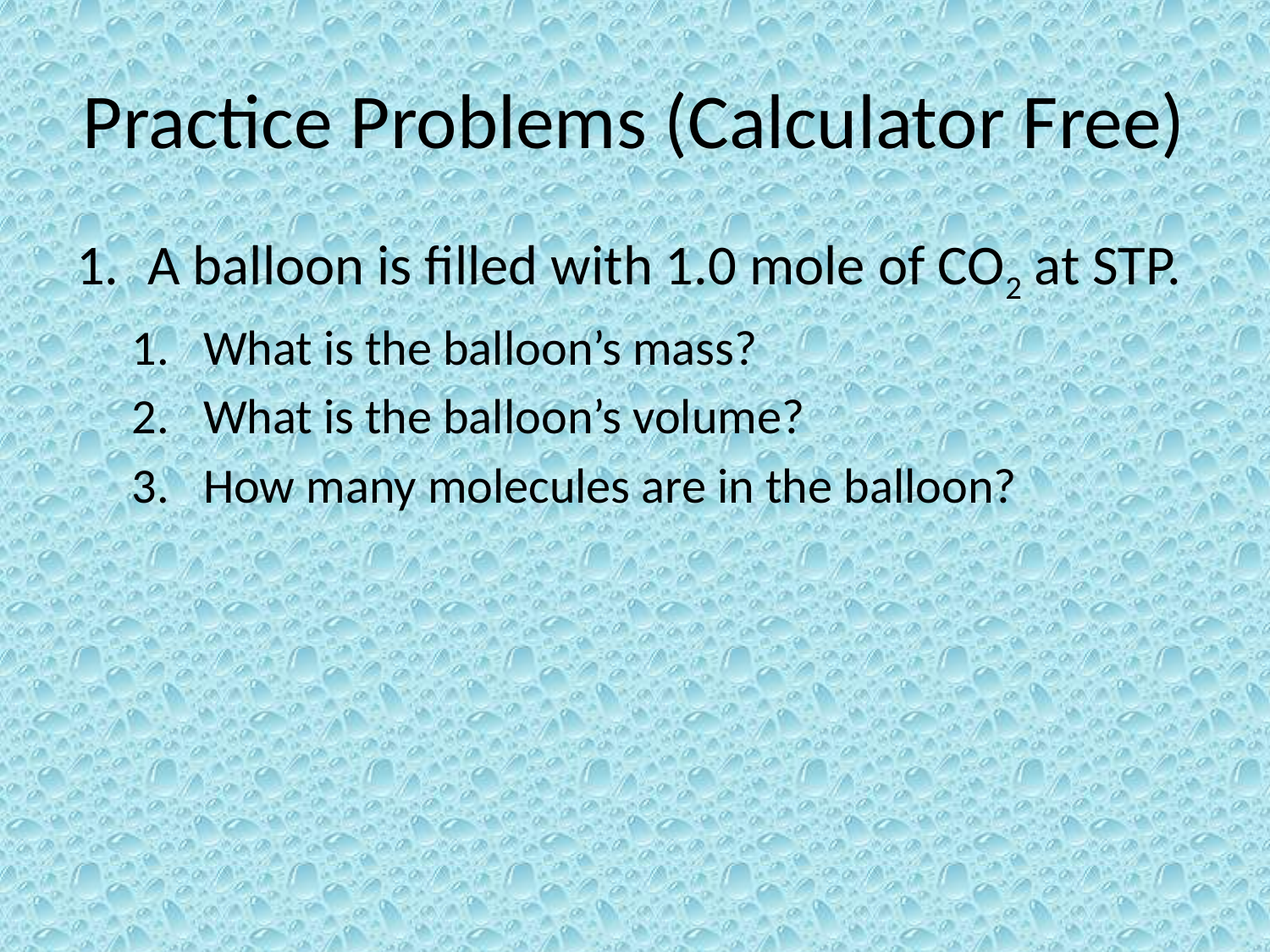

# Practice Problems (Calculator Free)
A balloon is filled with 1.0 mole of CO2 at STP.
What is the balloon’s mass?
What is the balloon’s volume?
How many molecules are in the balloon?